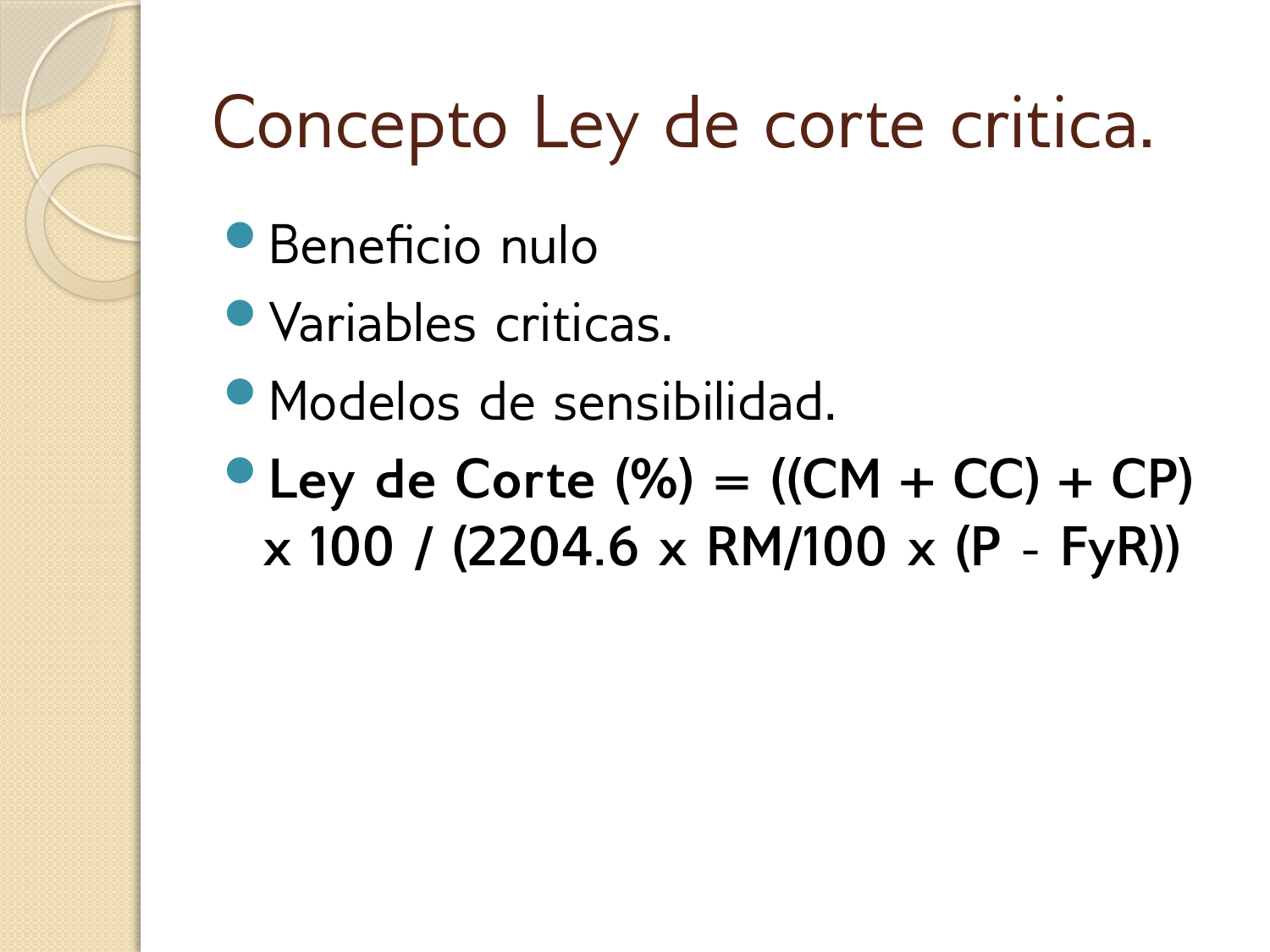

# Concepto Ley de corte critica.
Beneficio nulo
Variables criticas.
Modelos de sensibilidad.
Ley de Corte (%) = ((CM + CC) + CP) x 100 / (2204.6 x RM/100 x (P - FyR))